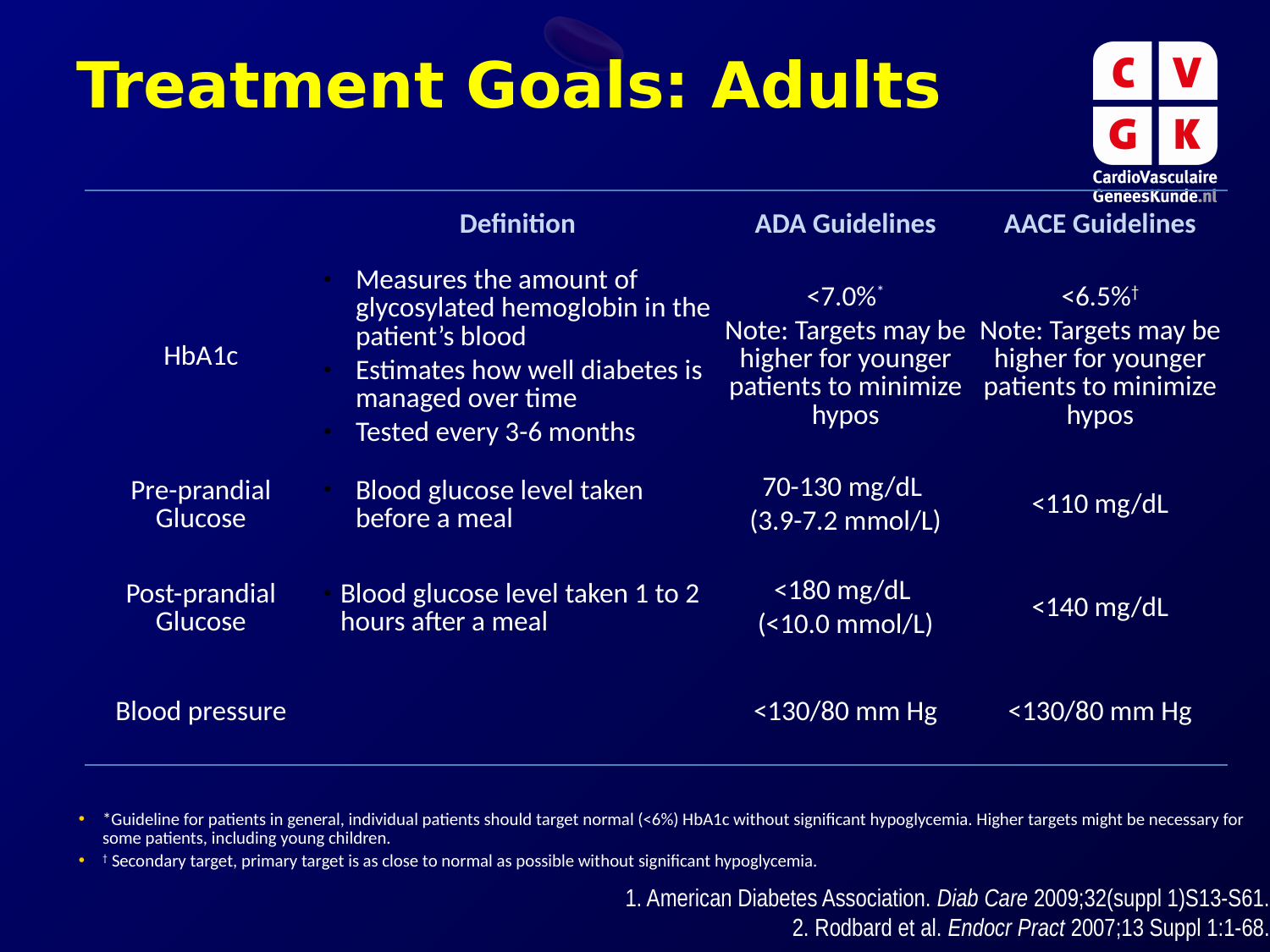

# Treatment Goals: Adults

|  | Definition | ADA Guidelines | AACE Guidelines |
| --- | --- | --- | --- |
| HbA1c | Measures the amount of glycosylated hemoglobin in the patient’s blood Estimates how well diabetes is managed over time Tested every 3-6 months | <7.0%\* Note: Targets may be higher for younger patients to minimize hypos | <6.5%† Note: Targets may be higher for younger patients to minimize hypos |
| Pre-prandial Glucose | Blood glucose level taken before a meal | 70-130 mg/dL (3.9-7.2 mmol/L) | <110 mg/dL |
| Post-prandial Glucose | Blood glucose level taken 1 to 2 hours after a meal | <180 mg/dL (<10.0 mmol/L) | <140 mg/dL |
| Blood pressure |  | <130/80 mm Hg | <130/80 mm Hg |
*Guideline for patients in general, individual patients should target normal (<6%) HbA1c without significant hypoglycemia. Higher targets might be necessary for some patients, including young children.
† Secondary target, primary target is as close to normal as possible without significant hypoglycemia.
1. American Diabetes Association. Diab Care 2009;32(suppl 1)S13-S61.
2. Rodbard et al. Endocr Pract 2007;13 Suppl 1:1-68.